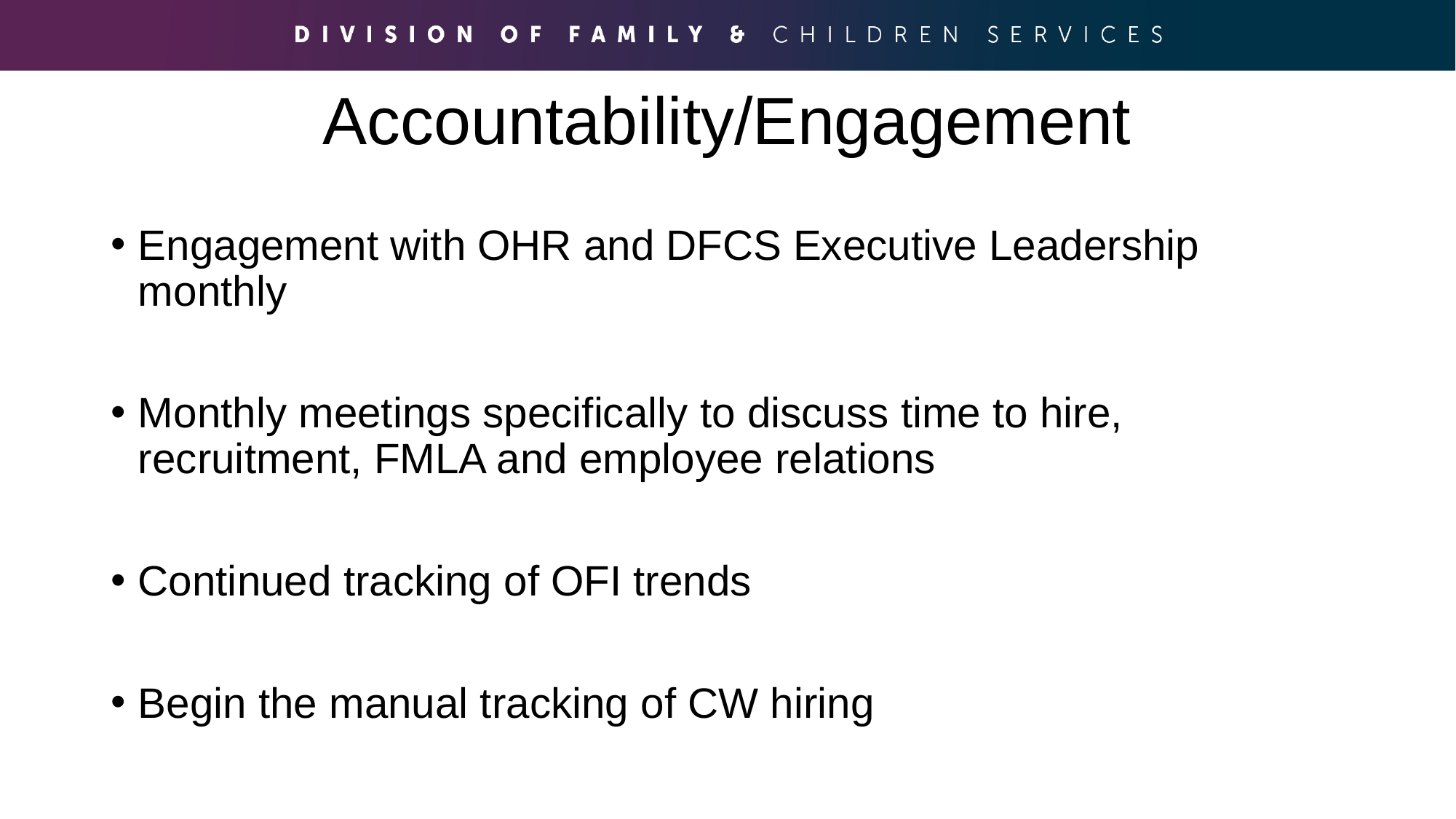

# Accountability/Engagement
Engagement with OHR and DFCS Executive Leadership monthly

Monthly meetings specifically to discuss time to hire, recruitment, FMLA and employee relations

Continued tracking of OFI trends

Begin the manual tracking of CW hiring